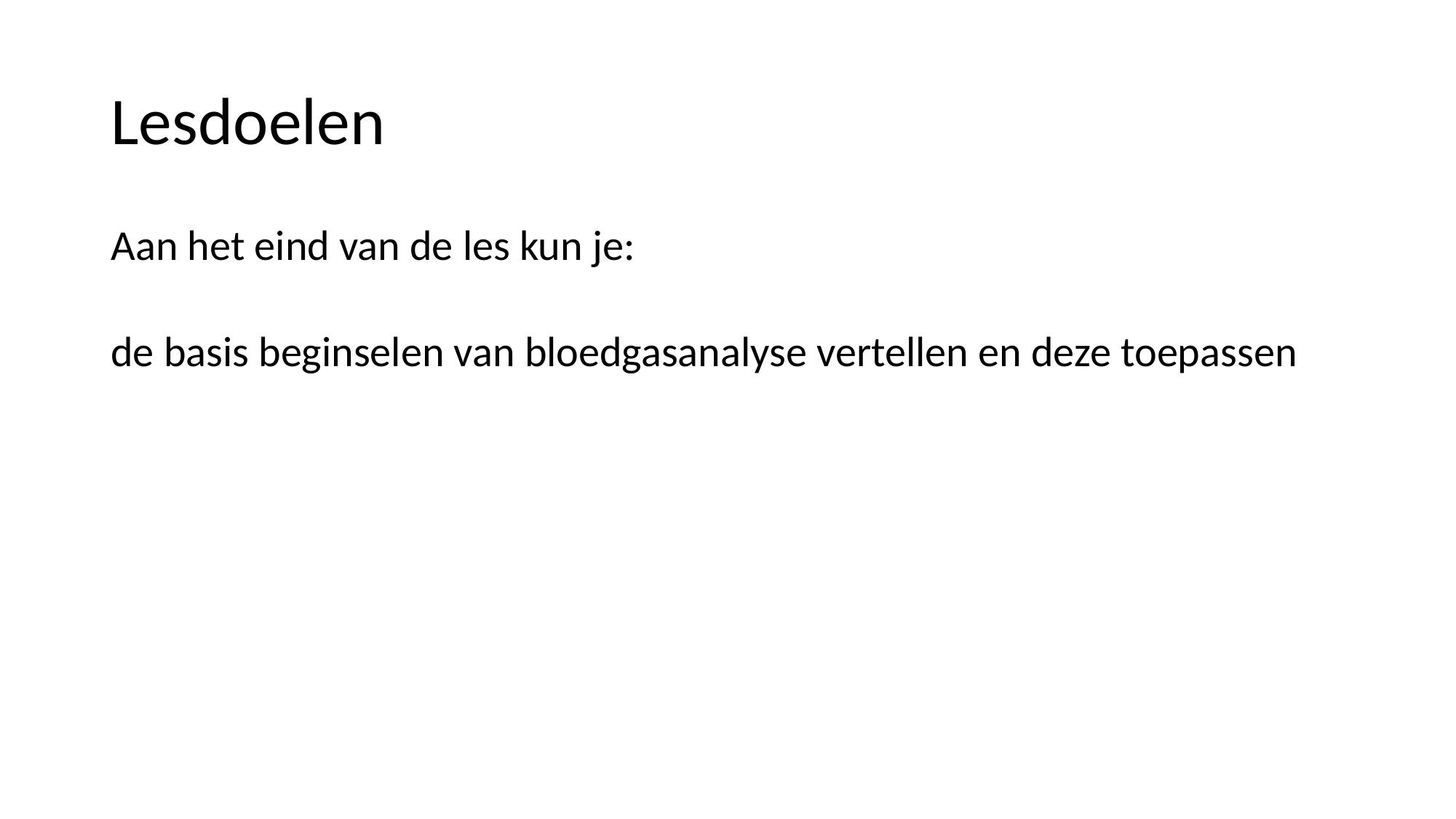

# Lesdoelen
Aan het eind van de les kun je:
de basis beginselen van bloedgasanalyse vertellen en deze toepassen